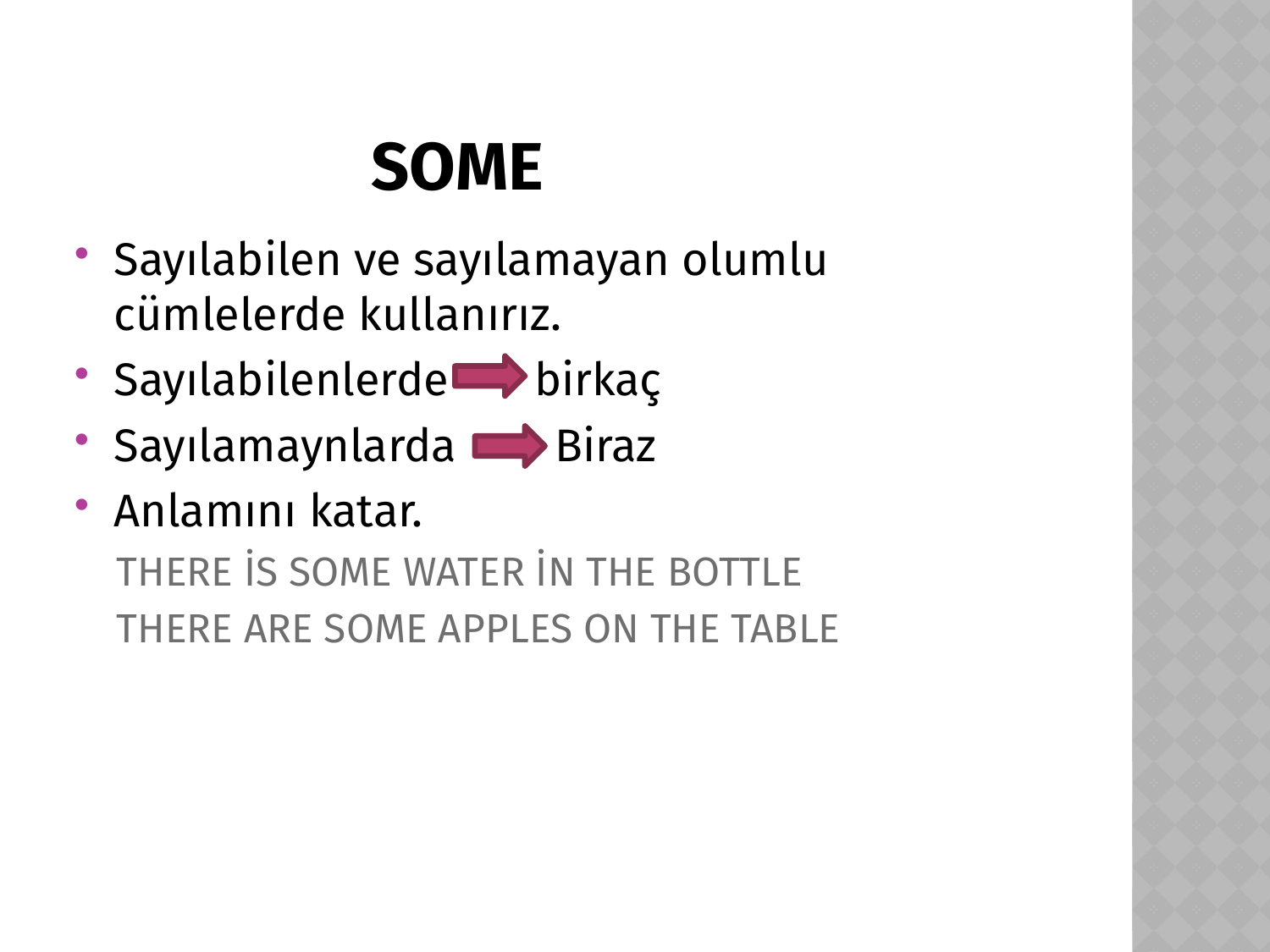

# SOME
Sayılabilen ve sayılamayan olumlu cümlelerde kullanırız.
Sayılabilenlerde       birkaç
Sayılamaynlarda        Biraz
Anlamını katar.
THERE İS SOME WATER İN THE BOTTLE
THERE ARE SOME APPLES ON THE TABLE